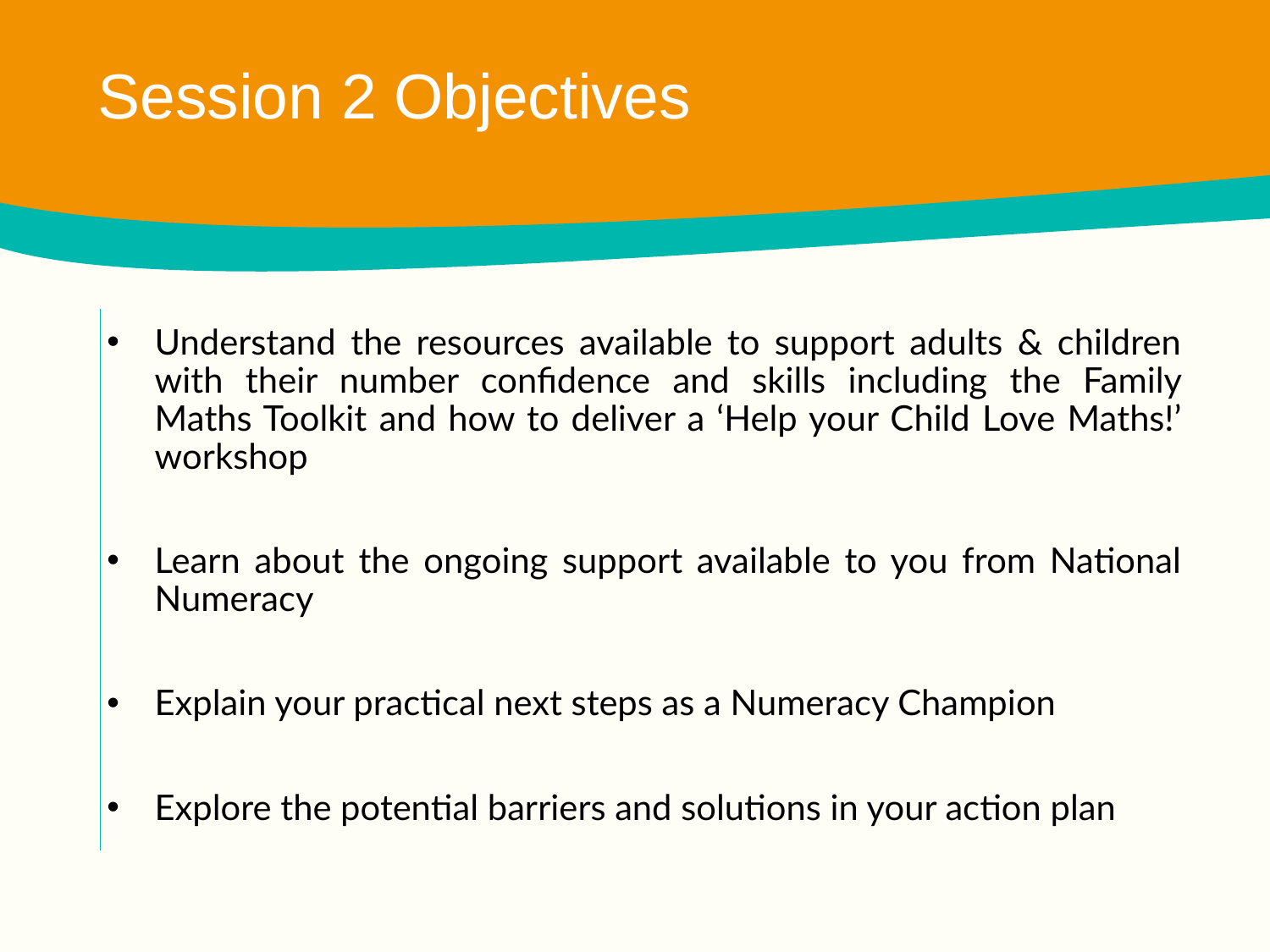

Session 2 Objectives
Understand the resources available to support adults & children with their number confidence and skills including the Family Maths Toolkit and how to deliver a ‘Help your Child Love Maths!’ workshop

Learn about the ongoing support available to you from National Numeracy

Explain your practical next steps as a Numeracy Champion

Explore the potential barriers and solutions in your action plan